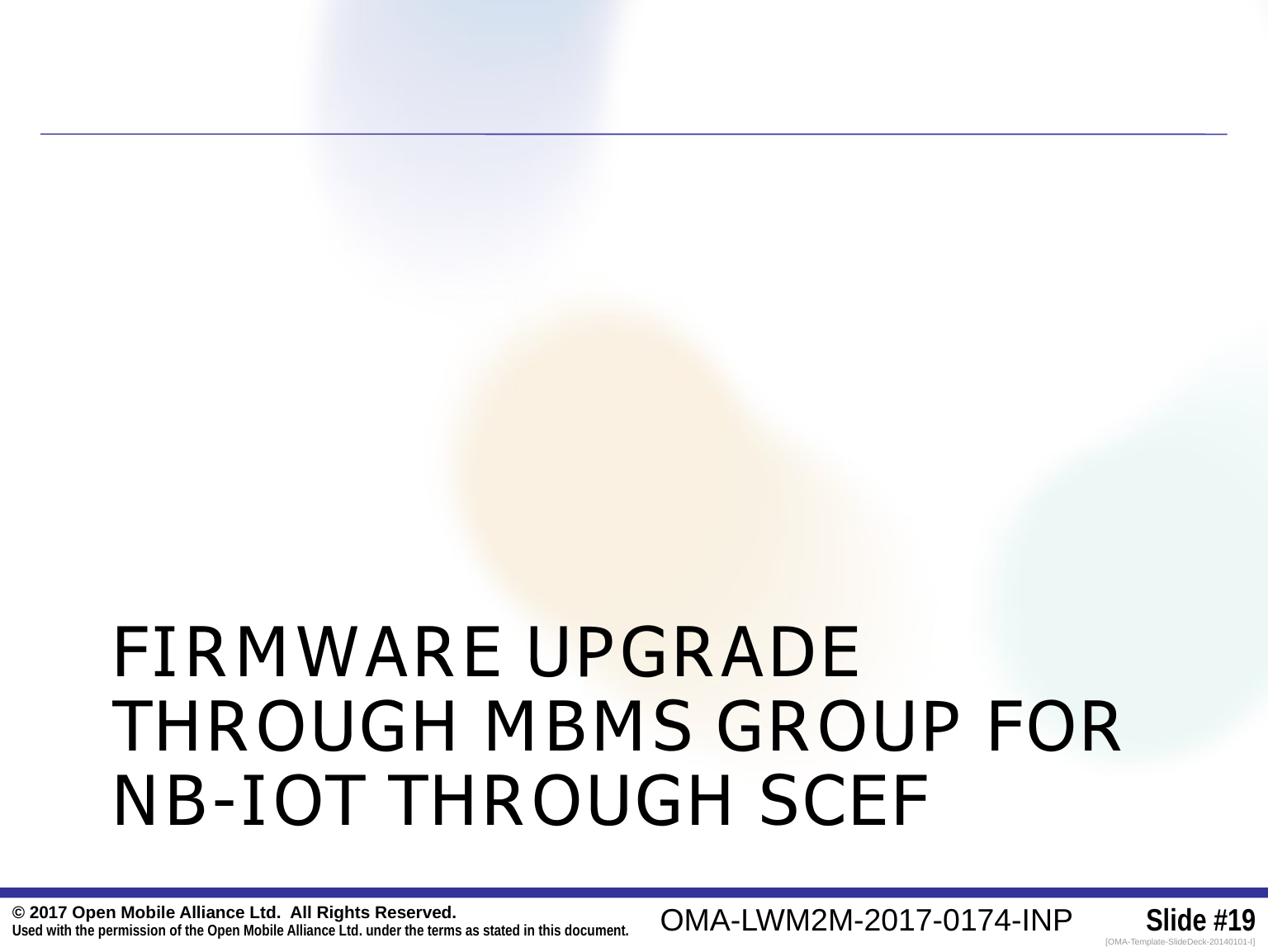

# FIRMWARE UPGRADE THROUGH MBMS GROUP FOR NB-IOT through SCEF